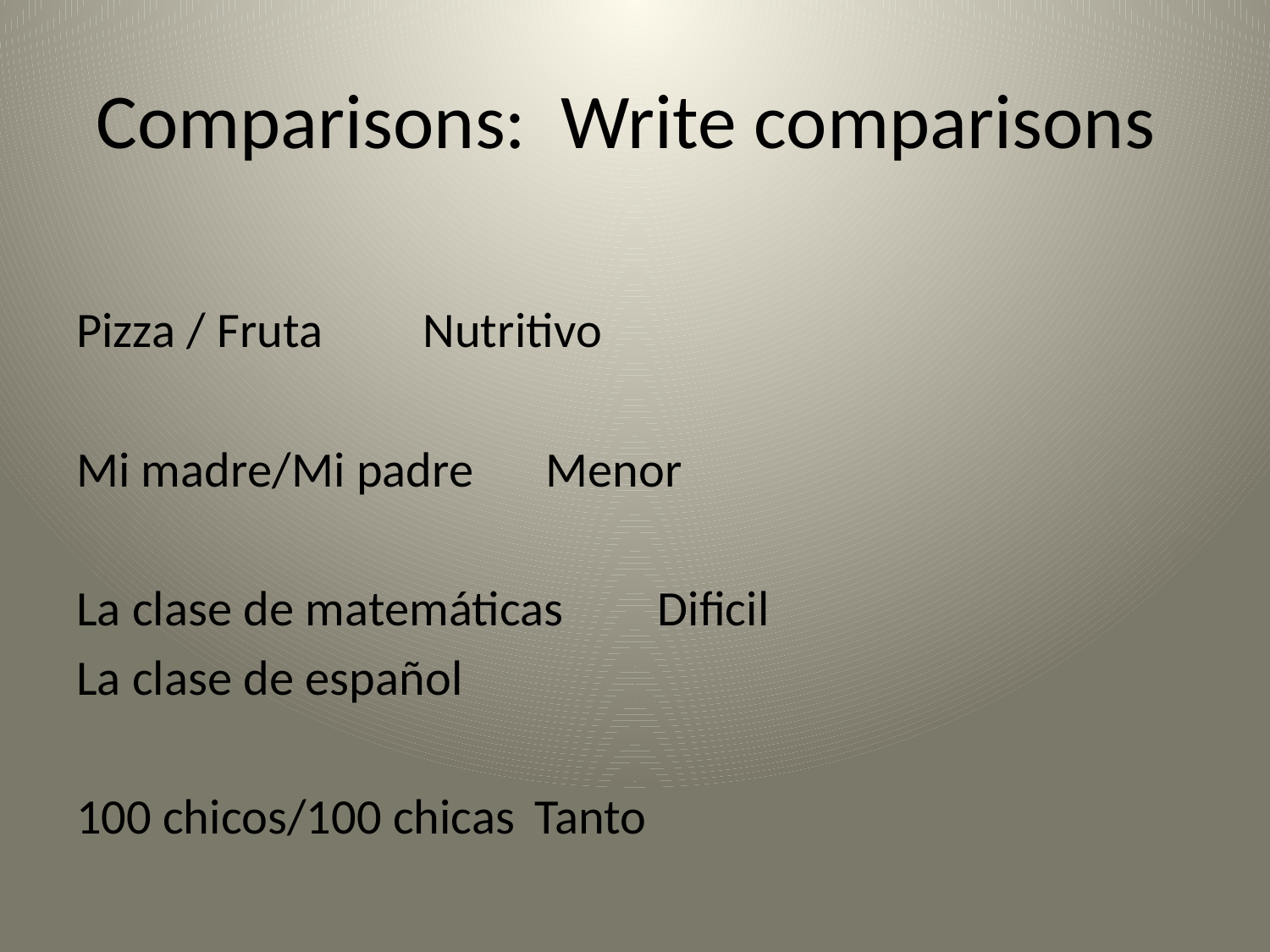

# Comparisons:  Write comparisons

Pizza / Fruta 			 Nutritivo

Mi madre/Mi padre		  Menor

La clase de matemáticas	  Dificil
La clase de español

100 chicos/100 chicas		 Tanto